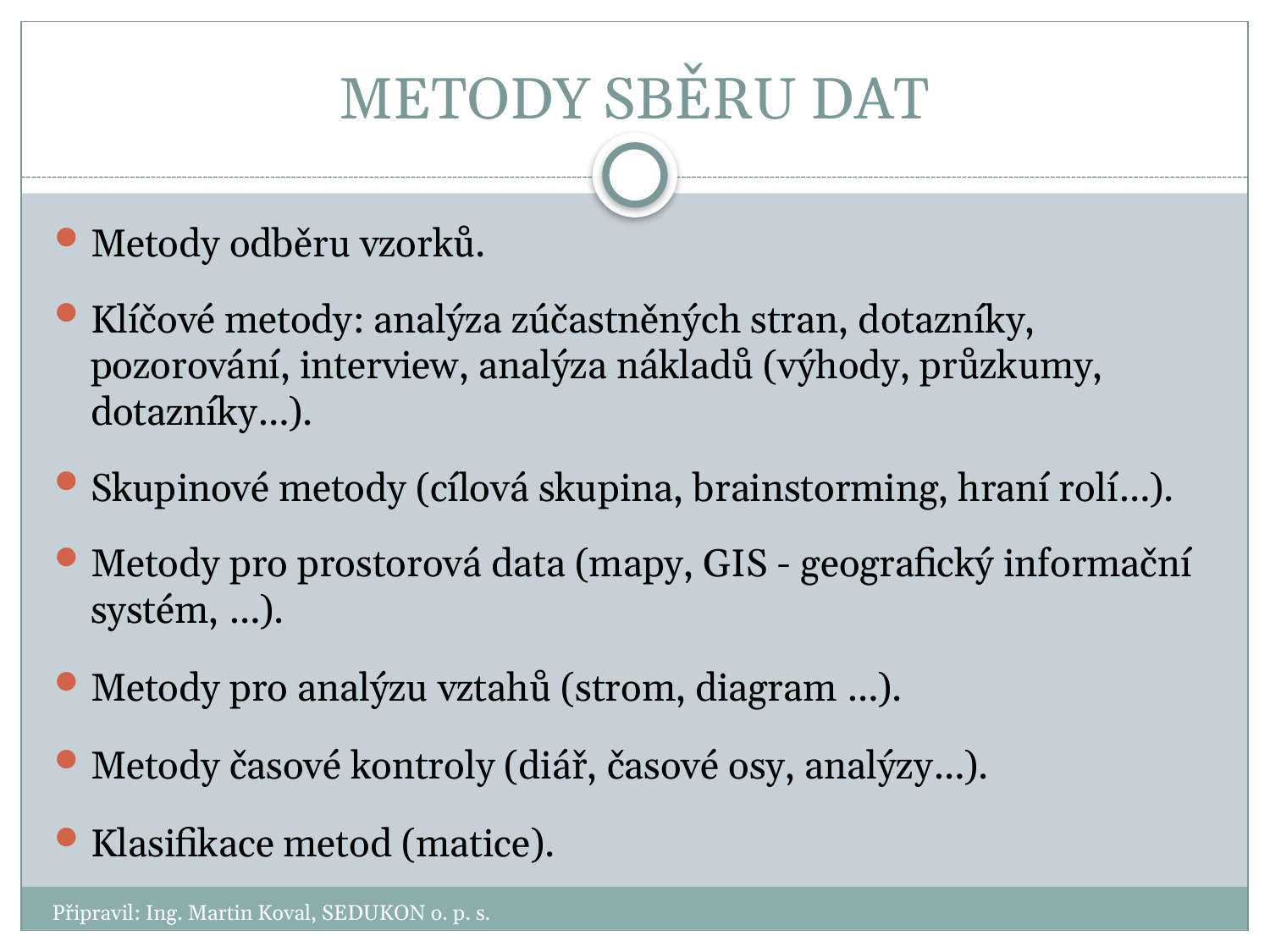

# METODY SBĚRU DAT
Metody odběru vzorků.

Klíčové metody: analýza zúčastněných stran, dotazníky, pozorování, interview, analýza nákladů (výhody, průzkumy, dotazníky…).

Skupinové metody (cílová skupina, brainstorming, hraní rolí…).

Metody pro prostorová data (mapy, GIS - geografický informační systém, …).

Metody pro analýzu vztahů (strom, diagram …).

Metody časové kontroly (diář, časové osy, analýzy…).

Klasifikace metod (matice).
Připravil: Ing. Martin Koval, SEDUKON o. p. s.